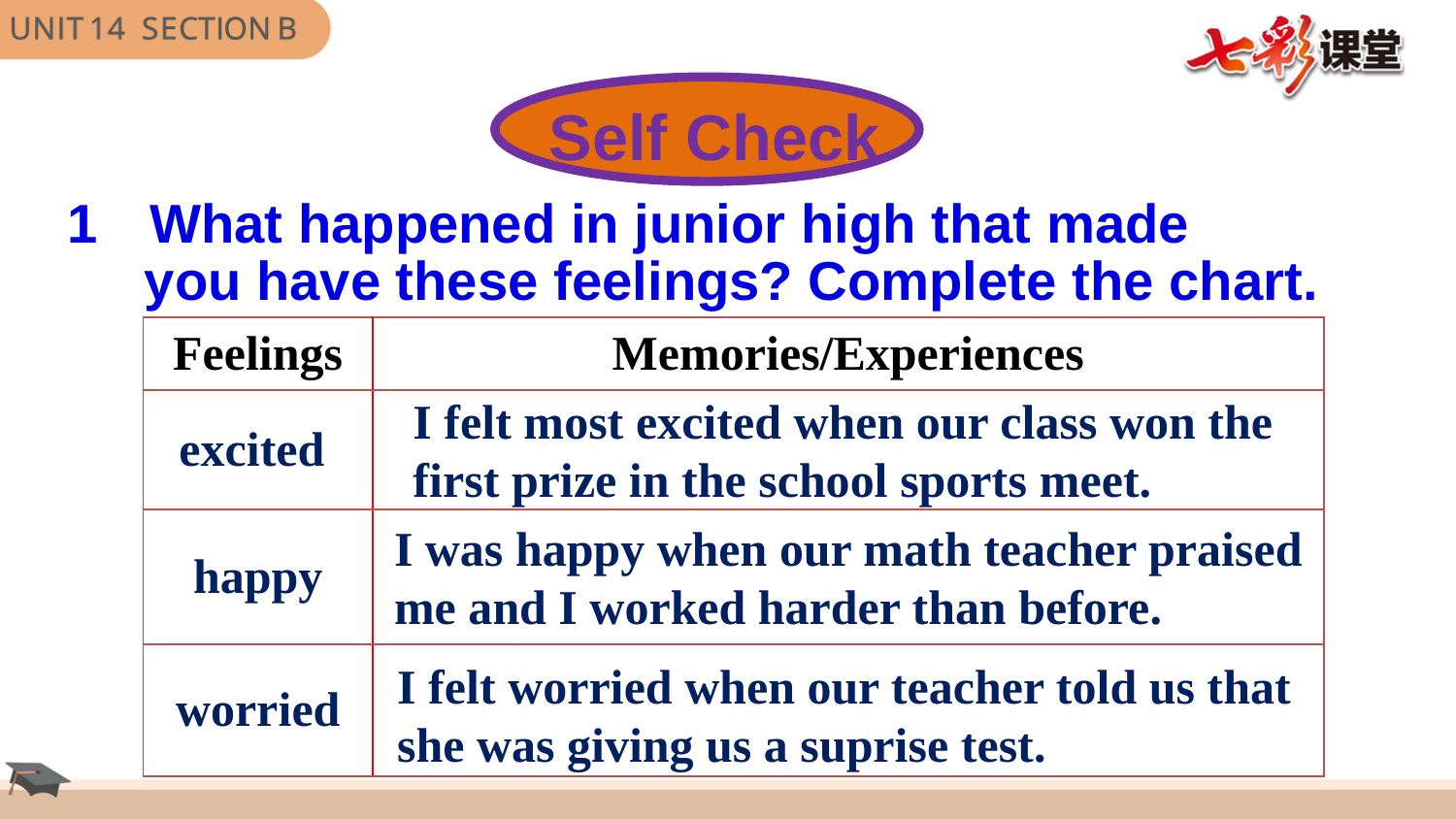

Self Check
What happened in junior high that made
     you have these feelings? Complete the chart.
| Feelings | Memories/Experiences |
| --- | --- |
| excited |  |
| happy |  |
| worried |  |
I felt most excited when our class won the first prize in the school sports meet.
I was happy when our math teacher praised me and I worked harder than before.
I felt worried when our teacher told us that she was giving us a suprise test.